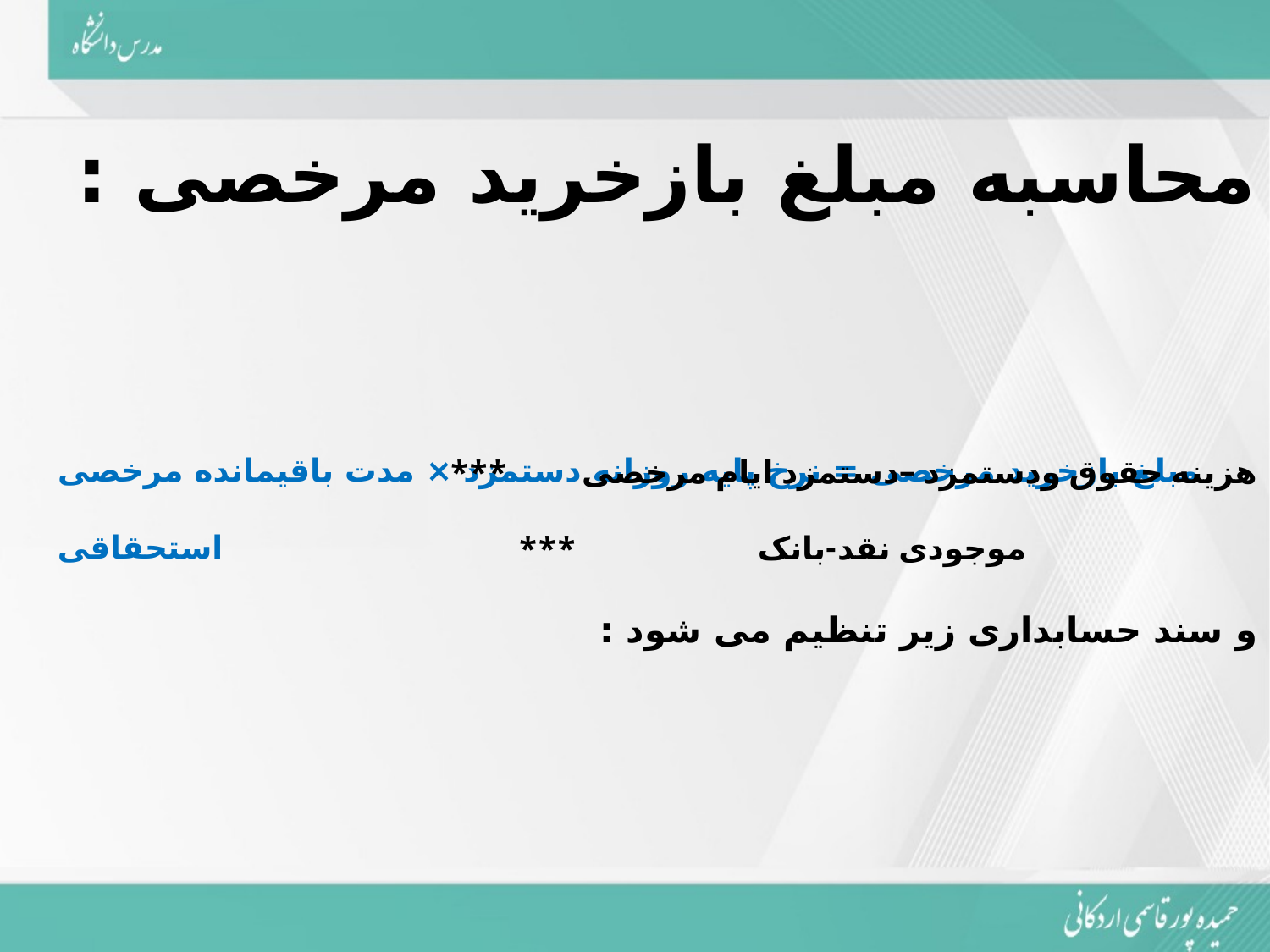

محاسبه مبلغ بازخرید مرخصی :
 مبلغ بازخرید مرخصی = نرخ پایه روزانه دستمزد × مدت باقیمانده مرخصی استحقاقی
و سند حسابداری زیر تنظیم می شود :
هزینه حقوق ودستمزد –دستمزد ایام مرخصی         ***

                            موجودی نقد-بانک                      ***